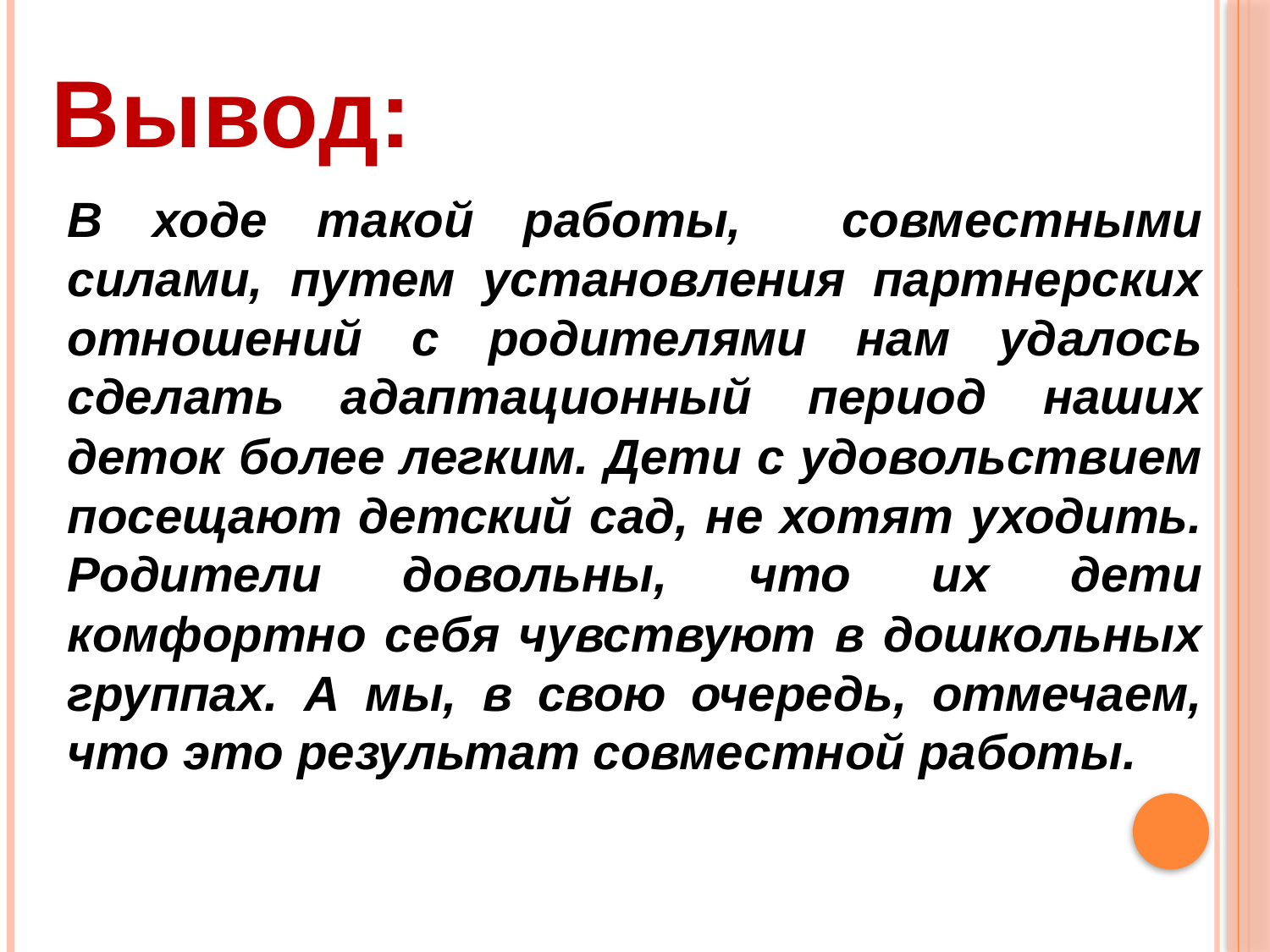

Вывод:

В ходе такой работы,  совместными силами, путем установления партнерских отношений с родителями нам удалось сделать адаптационный период наших деток более легким. Дети с удовольствием посещают детский сад, не хотят уходить. Родители довольны, что их дети комфортно себя чувствуют в дошкольных группах. А мы, в свою очередь, отмечаем, что это результат совместной работы.